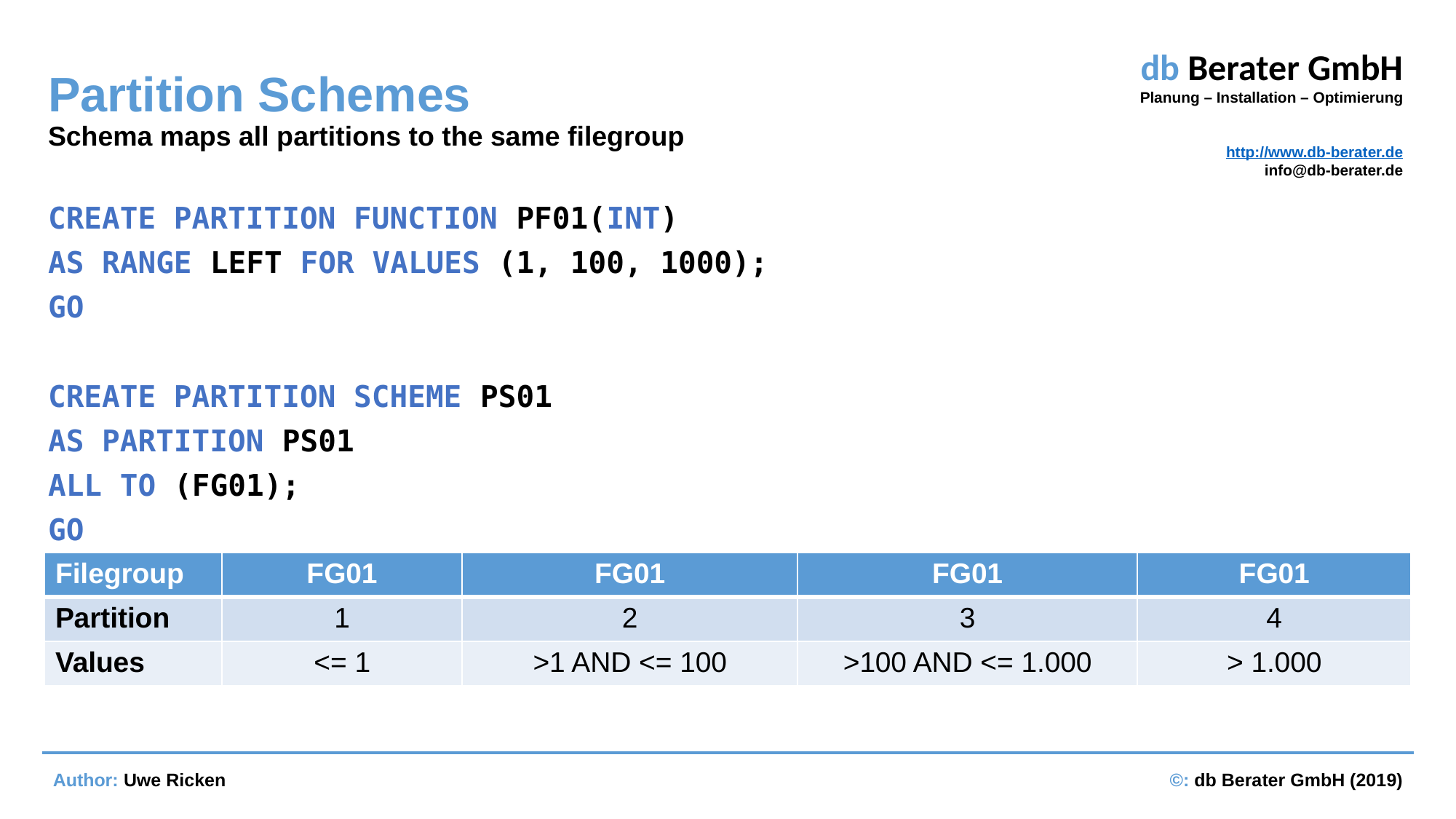

# Partition Schemes Schema maps all partitions to the same filegroup
CREATE PARTITION FUNCTION PF01(INT)
AS RANGE LEFT FOR VALUES (1, 100, 1000);
GO

CREATE PARTITION SCHEME PS01
AS PARTITION PS01
ALL TO (FG01);
GO
| Filegroup | FG01 | FG01 | FG01 | FG01 |
| --- | --- | --- | --- | --- |
| Partition | 1 | 2 | 3 | 4 |
| Values | <= 1 | >1 AND <= 100 | >100 AND <= 1.000 | > 1.000 |